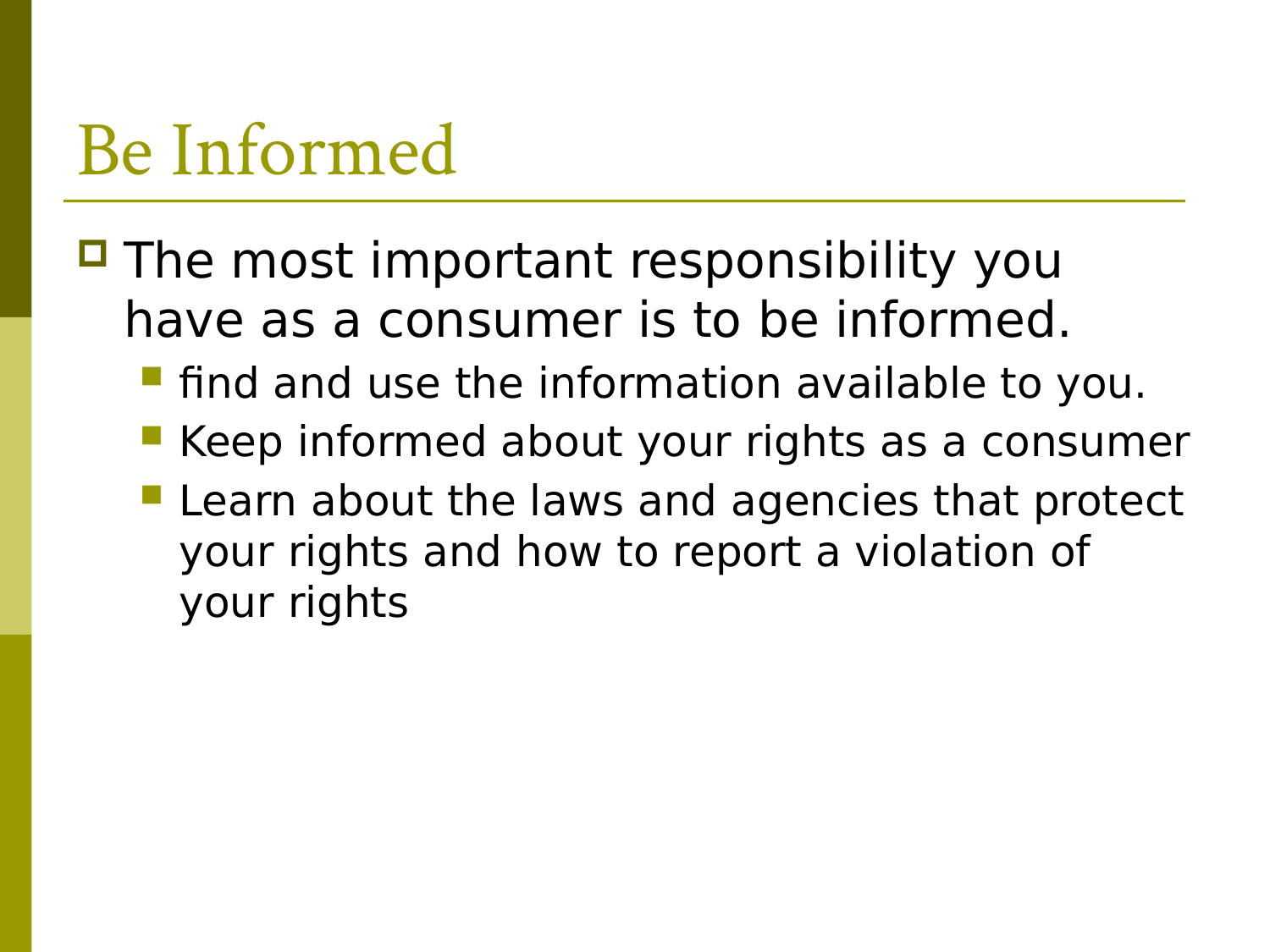

# Be Informed
The most important responsibility you have as a consumer is to be informed.
find and use the information available to you.
Keep informed about your rights as a consumer
Learn about the laws and agencies that protect your rights and how to report a violation of your rights